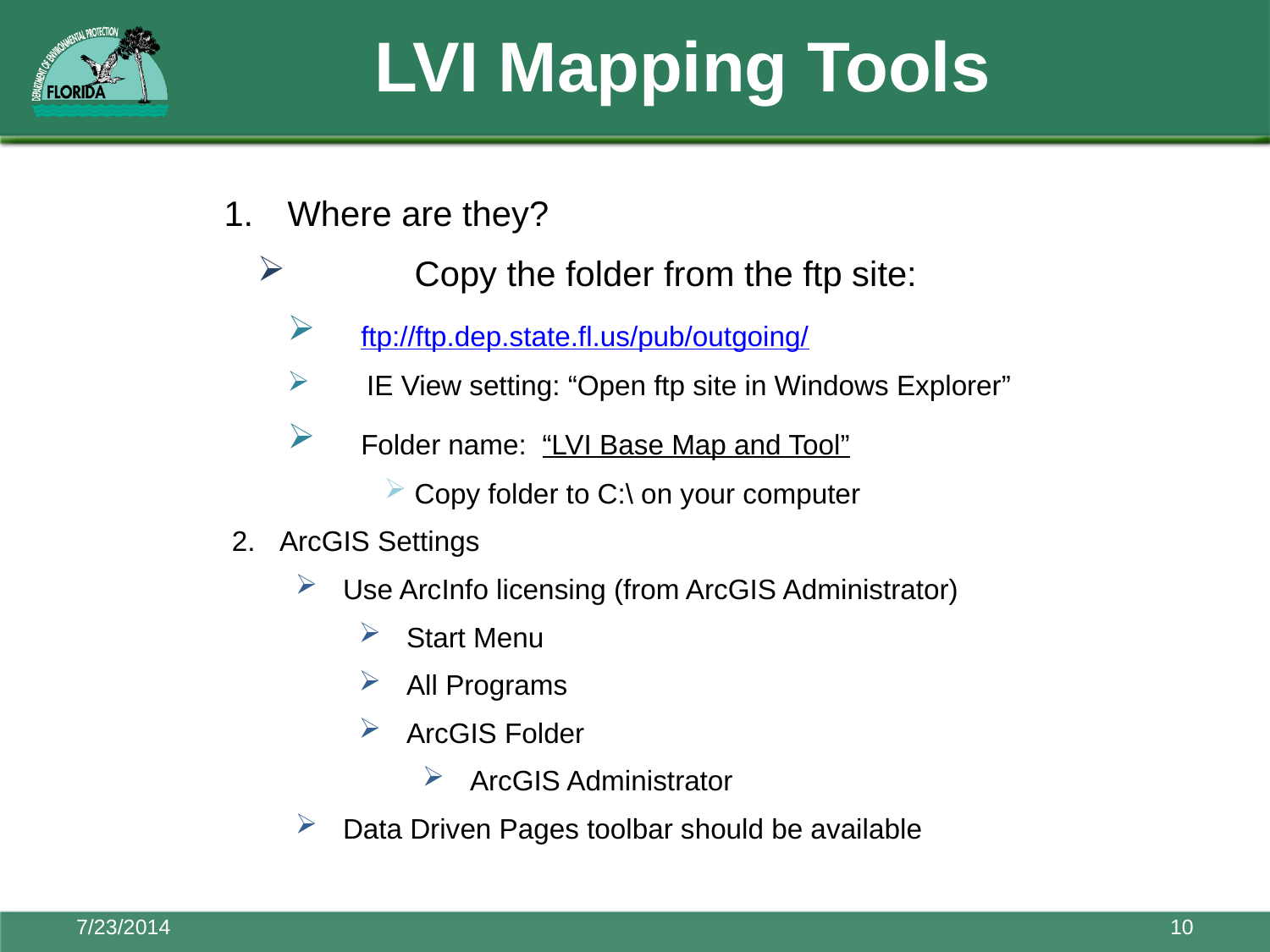

# LVI Mapping Tools
Where are they?
	Copy the folder from the ftp site:
 ftp://ftp.dep.state.fl.us/pub/outgoing/
  IE View setting: “Open ftp site in Windows Explorer”
 Folder name:  “LVI Base Map and Tool”
Copy folder to C:\ on your computer
ArcGIS Settings
Use ArcInfo licensing (from ArcGIS Administrator)
Start Menu
All Programs
ArcGIS Folder
ArcGIS Administrator
Data Driven Pages toolbar should be available
7/23/2014
10